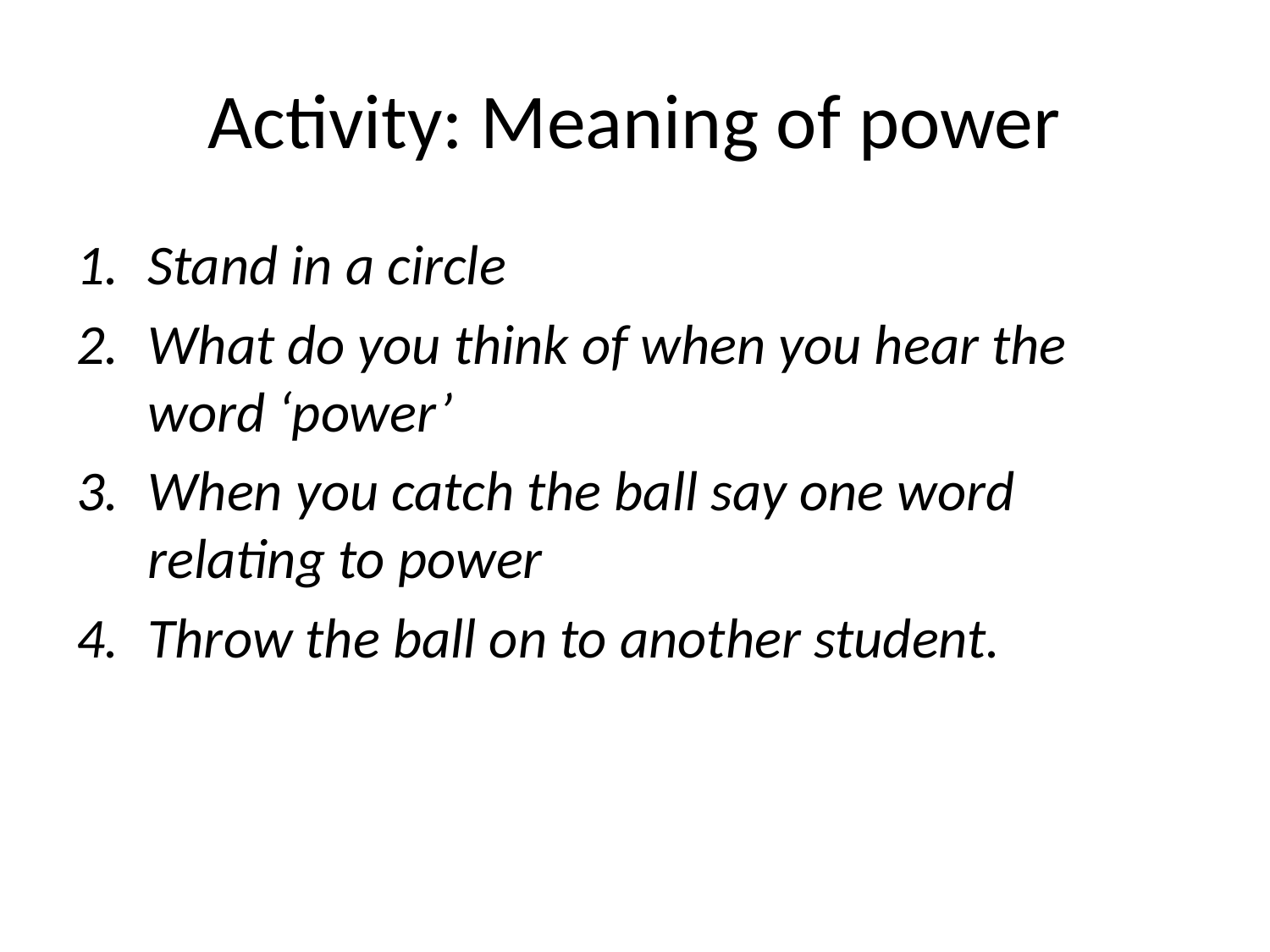

# Activity: Meaning of power
Stand in a circle
What do you think of when you hear the word ‘power’
When you catch the ball say one word relating to power
Throw the ball on to another student.